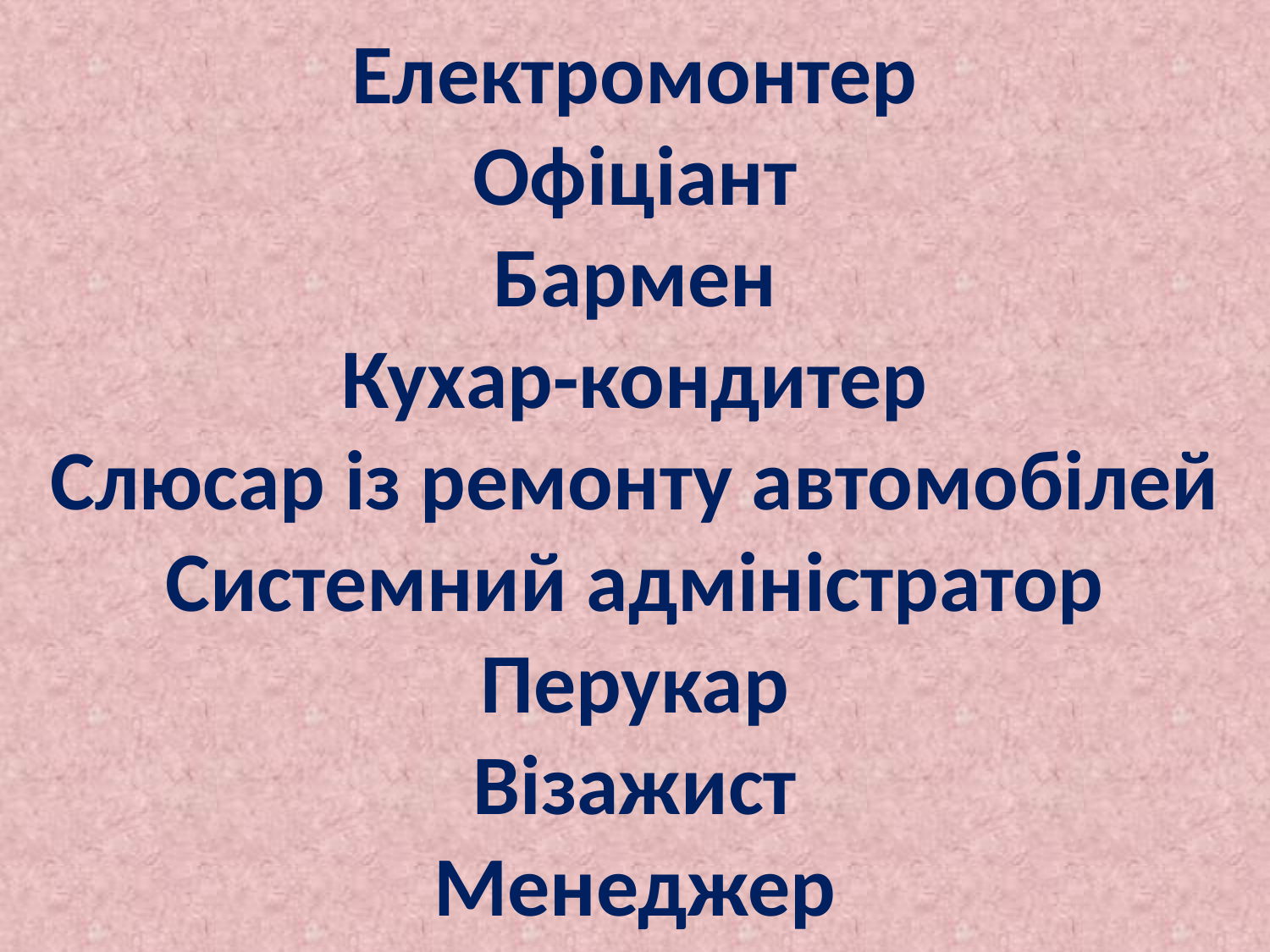

# Електромонтер Офіціант Бармен Кухар-кондитер Слюсар із ремонту автомобілей Системний адміністратор Перукар Візажист Менеджер